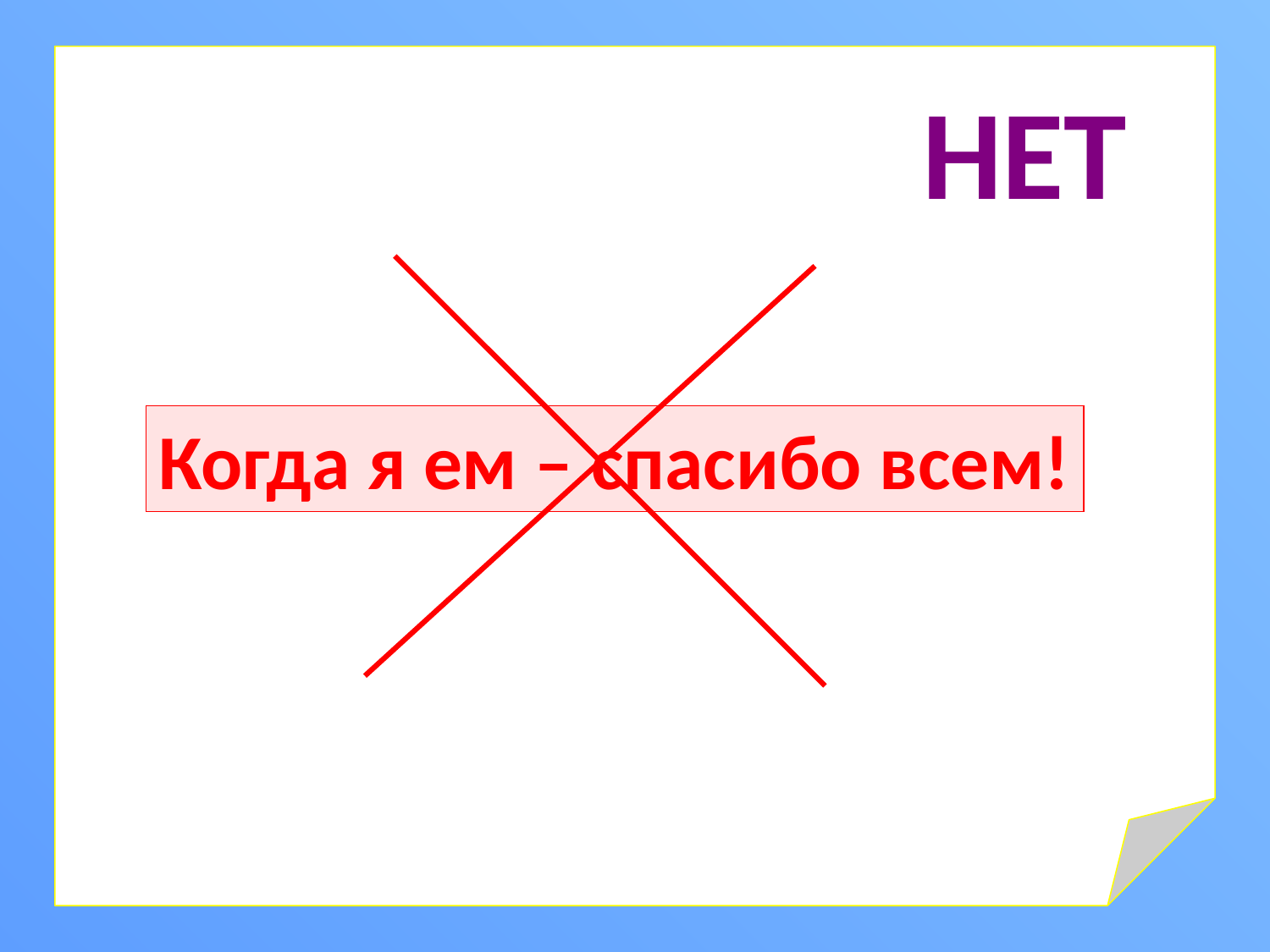

НЕТ

Когда я ем – спасибо всем!